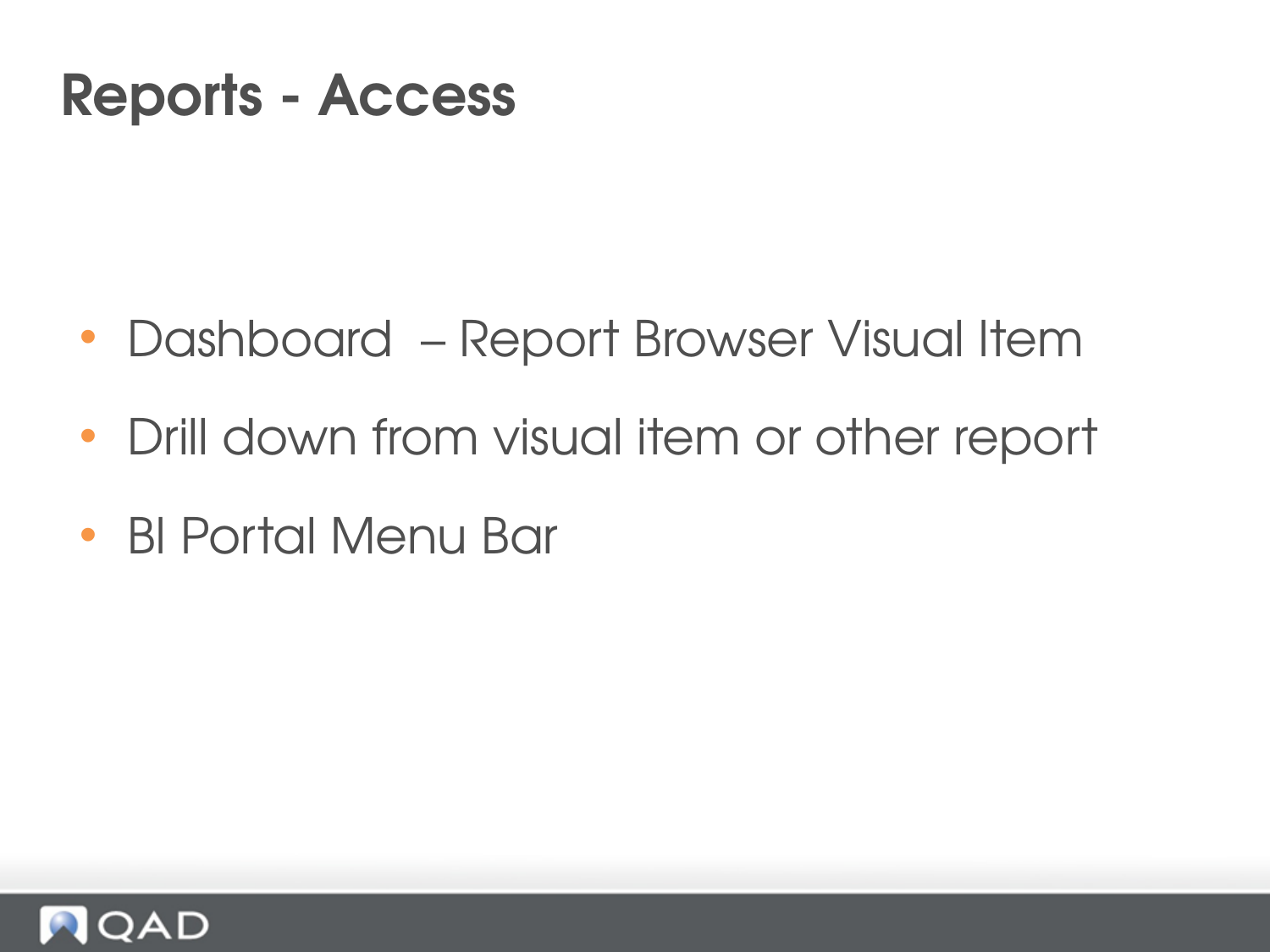

# Reports - Access
Dashboard  – Report Browser Visual Item
Drill down from visual item or other report
BI Portal Menu Bar